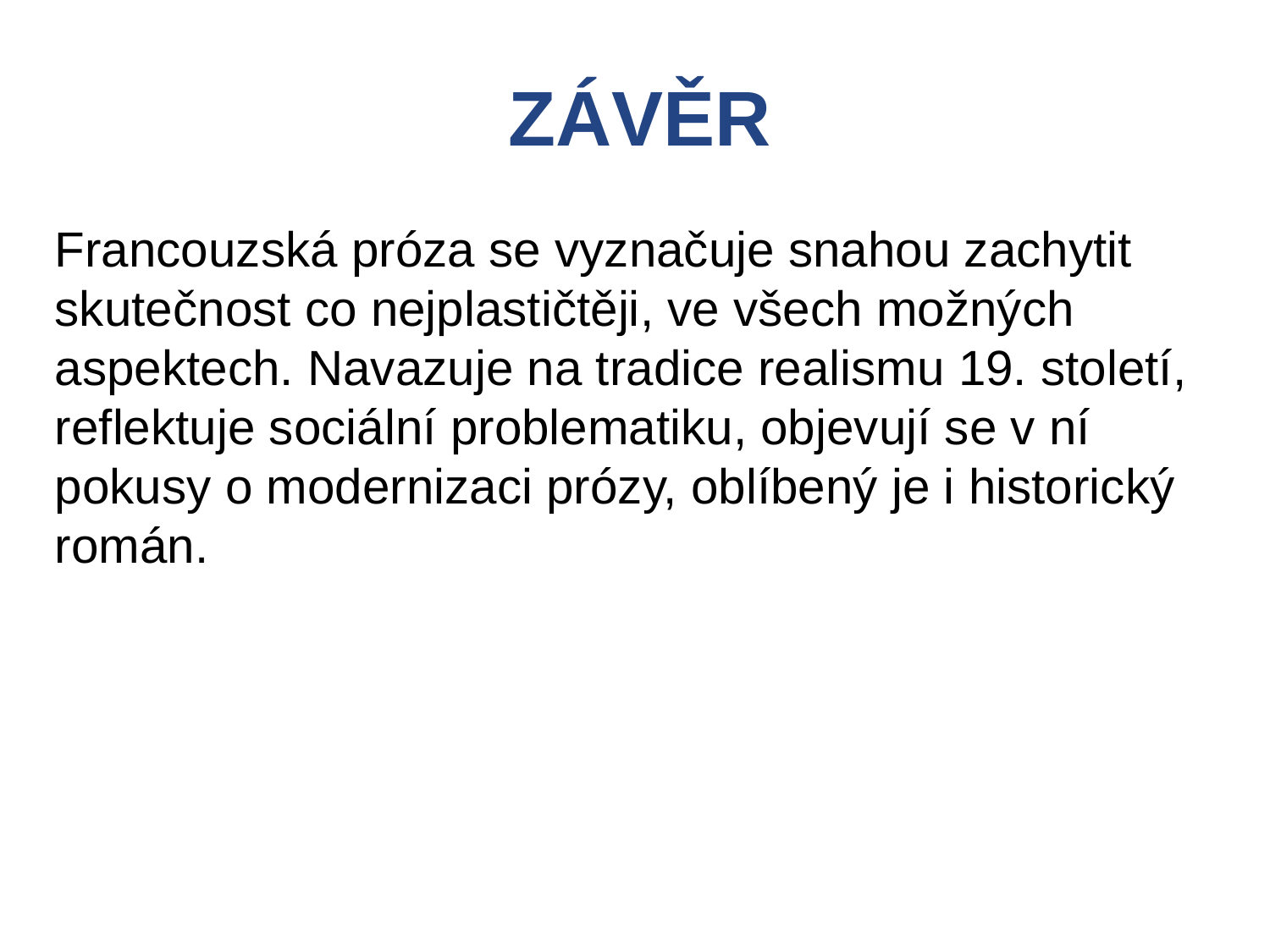

ZÁVĚR
Francouzská próza se vyznačuje snahou zachytit skutečnost co nejplastičtěji, ve všech možných aspektech. Navazuje na tradice realismu 19. století, reflektuje sociální problematiku, objevují se v ní pokusy o modernizaci prózy, oblíbený je i historický román.